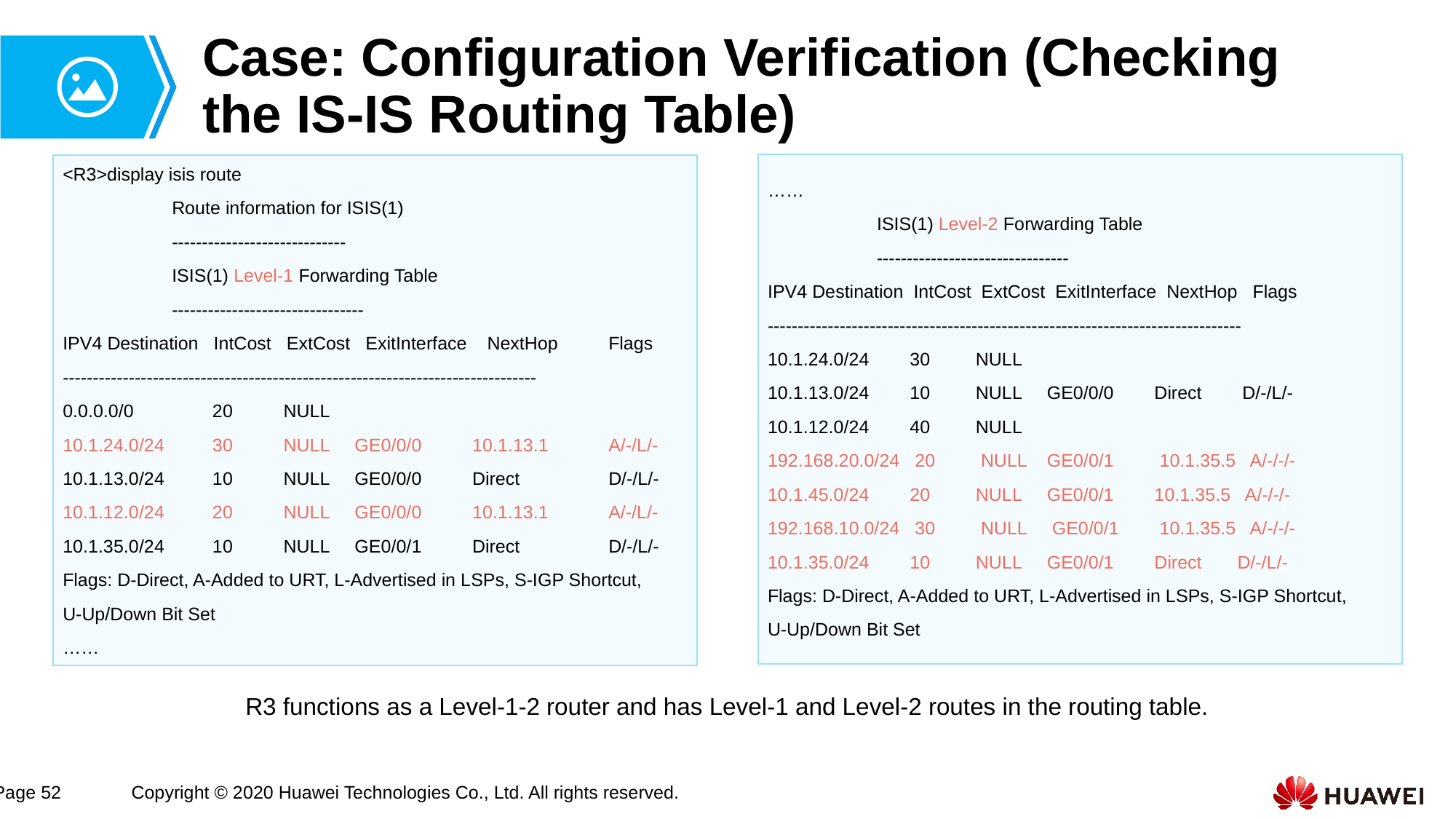

# Case: Configuration Verification (Checking the IS-IS Routing Table)
……
	ISIS(1) Level-2 Forwarding Table
	--------------------------------
IPV4 Destination  IntCost  ExtCost  ExitInterface  NextHop   Flags
-------------------------------------------------------------------------------
10.1.24.0/24        30         NULL
10.1.13.0/24        10         NULL     GE0/0/0        Direct        D/-/L/-
10.1.12.0/24        40         NULL
192.168.20.0/24   20         NULL    GE0/0/1         10.1.35.5   A/-/-/-
10.1.45.0/24        20         NULL     GE0/0/1        10.1.35.5   A/-/-/-
192.168.10.0/24   30         NULL     GE0/0/1        10.1.35.5   A/-/-/-
10.1.35.0/24        10         NULL     GE0/0/1        Direct       D/-/L/-
Flags: D-Direct, A-Added to URT, L-Advertised in LSPs, S-IGP Shortcut,
U-Up/Down Bit Set
<R3>display isis route
	Route information for ISIS(1)
	-----------------------------
	ISIS(1) Level-1 Forwarding Table
	--------------------------------
IPV4 Destination   IntCost   ExtCost   ExitInterface    NextHop 	Flags
-------------------------------------------------------------------------------
0.0.0.0/0 	        20          NULL
10.1.24.0/24 	        30          NULL     GE0/0/0          10.1.13.1 	A/-/L/-
10.1.13.0/24 	        10          NULL     GE0/0/0          Direct 	D/-/L/-
10.1.12.0/24 	        20          NULL     GE0/0/0          10.1.13.1 	A/-/L/-
10.1.35.0/24 	        10          NULL     GE0/0/1          Direct 	D/-/L/-
Flags: D-Direct, A-Added to URT, L-Advertised in LSPs, S-IGP Shortcut,
U-Up/Down Bit Set
……
R3 functions as a Level-1-2 router and has Level-1 and Level-2 routes in the routing table.